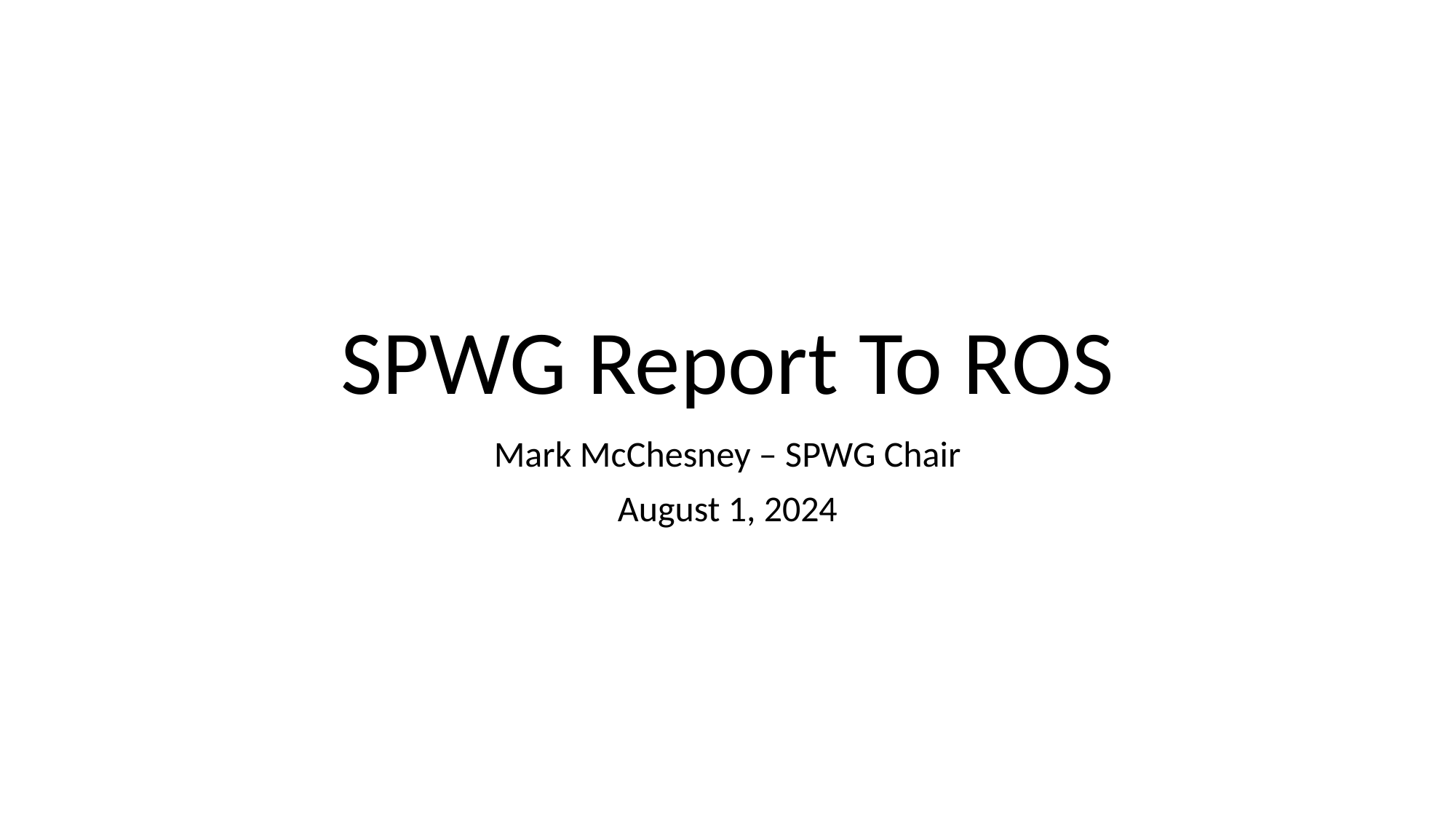

# SPWG Report To ROS
Mark McChesney – SPWG Chair
August 1, 2024